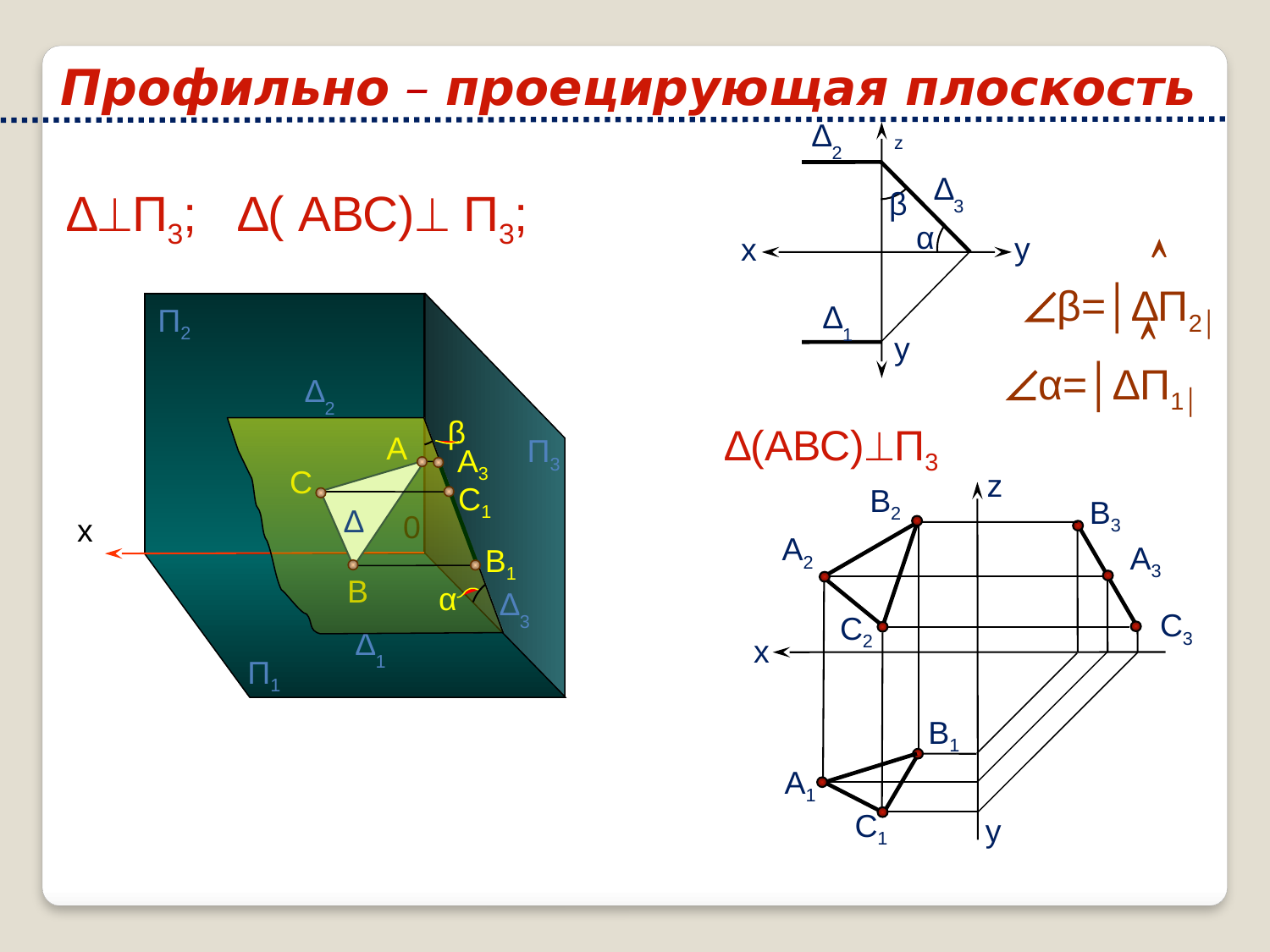

Профильно – проецирующая плоскость
∆2
z

∆3
∆⊥П3;   ∆( АВС)⊥ П3;
β
α
у
x

∧

∠β=│∆П2│
∆1

П2

∧
у
∠α=│∆П1│
∆2
β

∆(АВС)⊥П3

A
П3
A3

C

z

С1
В2

В3

∆
0
x

А2

А3
B1

B

α

∆3

С3
С2
∆1

х

П1

В1

А1

С1
y